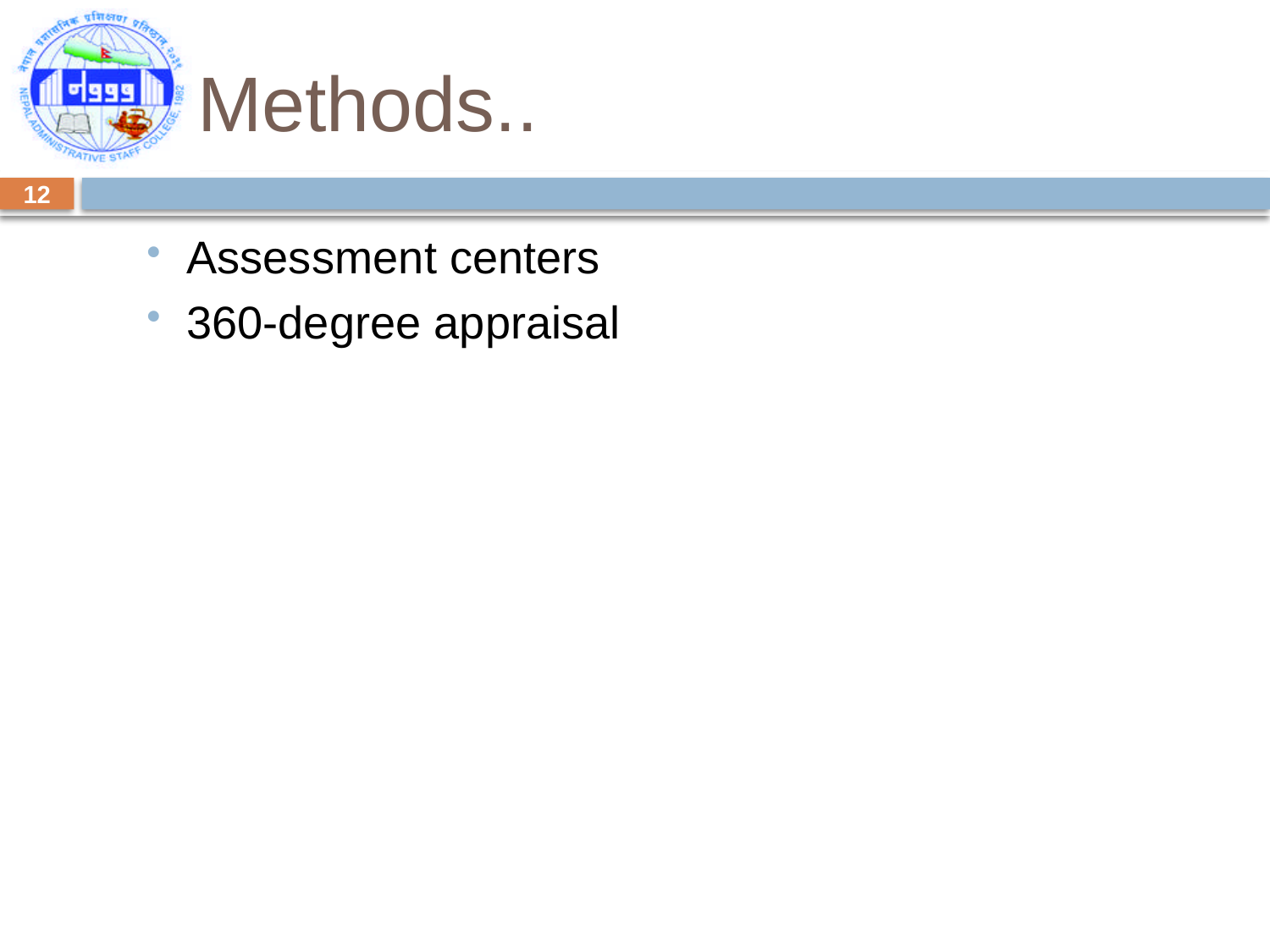

# Methods..
12
Assessment centers
360-degree appraisal